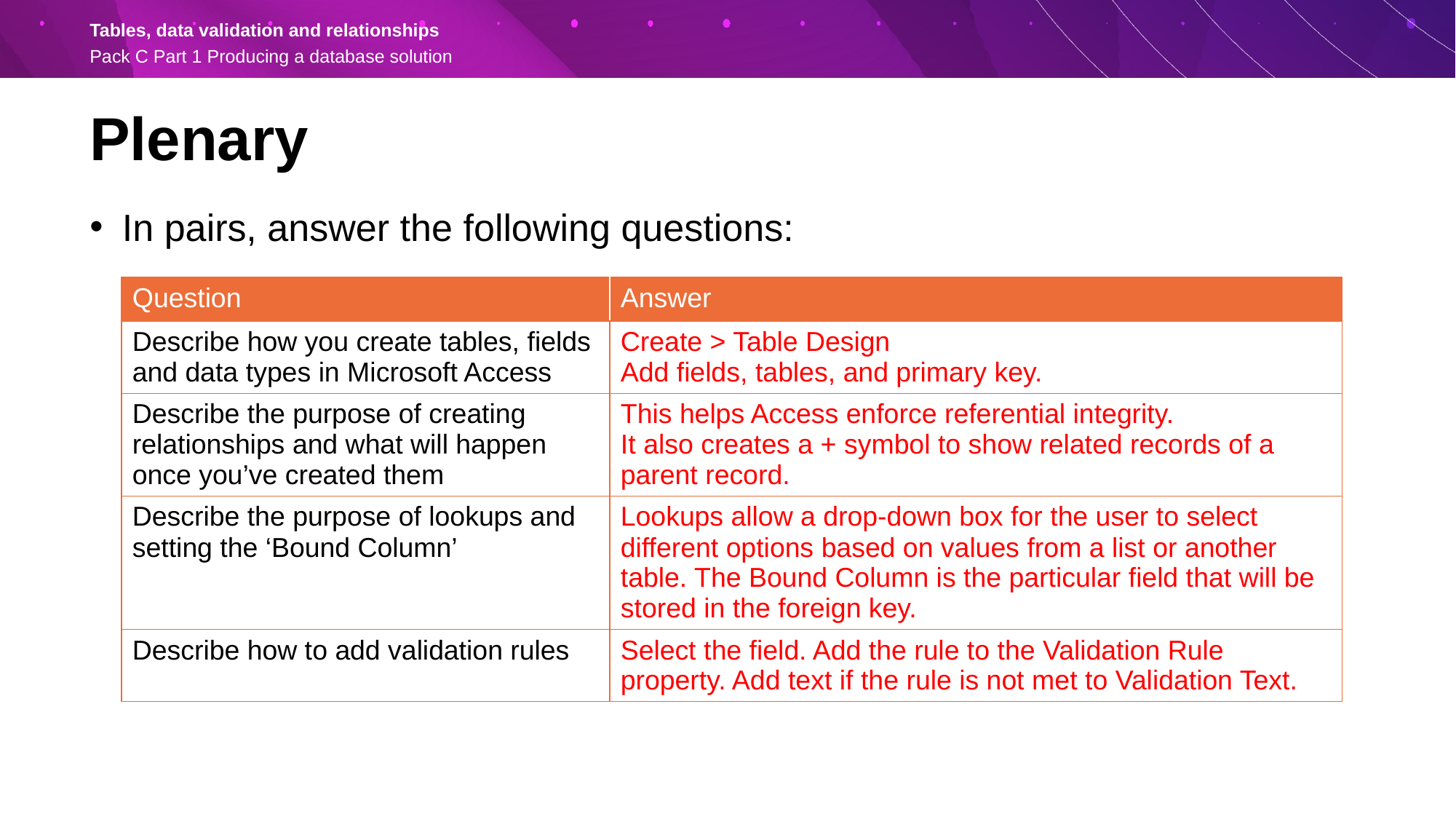

Plenary
In pairs, answer the following questions:
| Question | Answer |
| --- | --- |
| Describe how you create tables, fields and data types in Microsoft Access | Create > Table Design Add fields, tables, and primary key. |
| Describe the purpose of creating relationships and what will happen once you’ve created them | This helps Access enforce referential integrity. It also creates a + symbol to show related records of a parent record. |
| Describe the purpose of lookups and setting the ‘Bound Column’ | Lookups allow a drop-down box for the user to select different options based on values from a list or another table. The Bound Column is the particular field that will be stored in the foreign key. |
| Describe how to add validation rules | Select the field. Add the rule to the Validation Rule property. Add text if the rule is not met to Validation Text. |